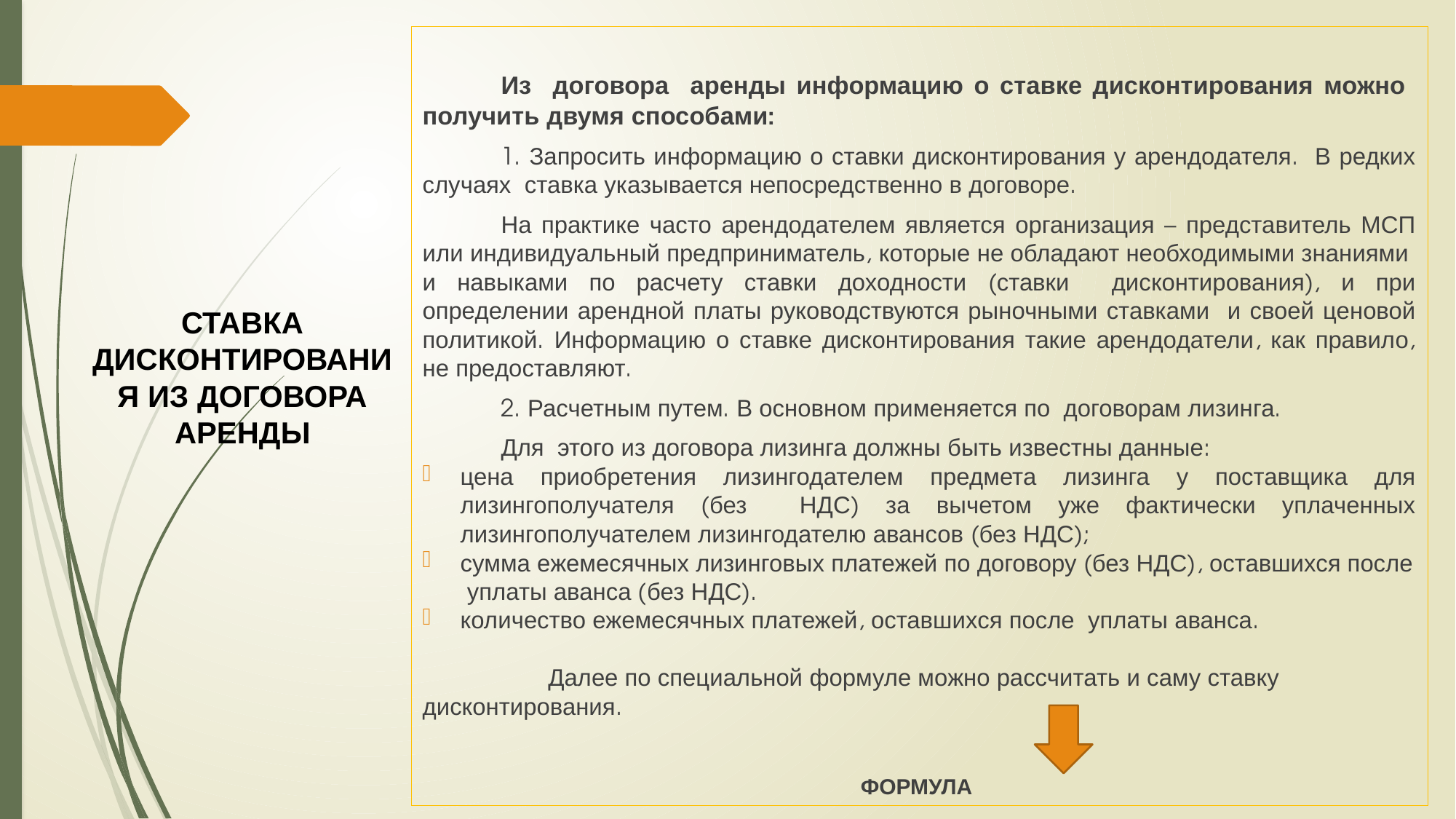

Из  договора  аренды информацию о ставке дисконтирования можно  получить двумя способами:
	1. Запросить информацию о ставки дисконтирования у арендодателя.  В редких случаях  ставка указывается непосредственно в договоре.
	На практике часто арендодателем является организация – представитель МСП или индивидуальный предприниматель, которые не обладают необходимыми знаниями  и навыками по расчету ставки доходности (ставки  дисконтирования), и при определении арендной платы руководствуются рыночными ставками  и своей ценовой политикой. Информацию о ставке дисконтирования такие арендодатели, как правило, не предоставляют.
	2. Расчетным путем. В основном применяется по  договорам лизинга.
	Для  этого из договора лизинга должны быть известны данные:
цена приобретения лизингодателем предмета лизинга у поставщика для лизингополучателя (без  НДС) за вычетом уже фактически уплаченных лизингополучателем лизингодателю авансов (без НДС);
сумма ежемесячных лизинговых платежей по договору (без НДС), оставшихся после  уплаты аванса (без НДС).
количество ежемесячных платежей, оставшихся после  уплаты аванса.

	       Далее по специальной формуле можно рассчитать и саму ставку дисконтирования.

ФОРМУЛА
Ставка дисконтирования из договора аренды